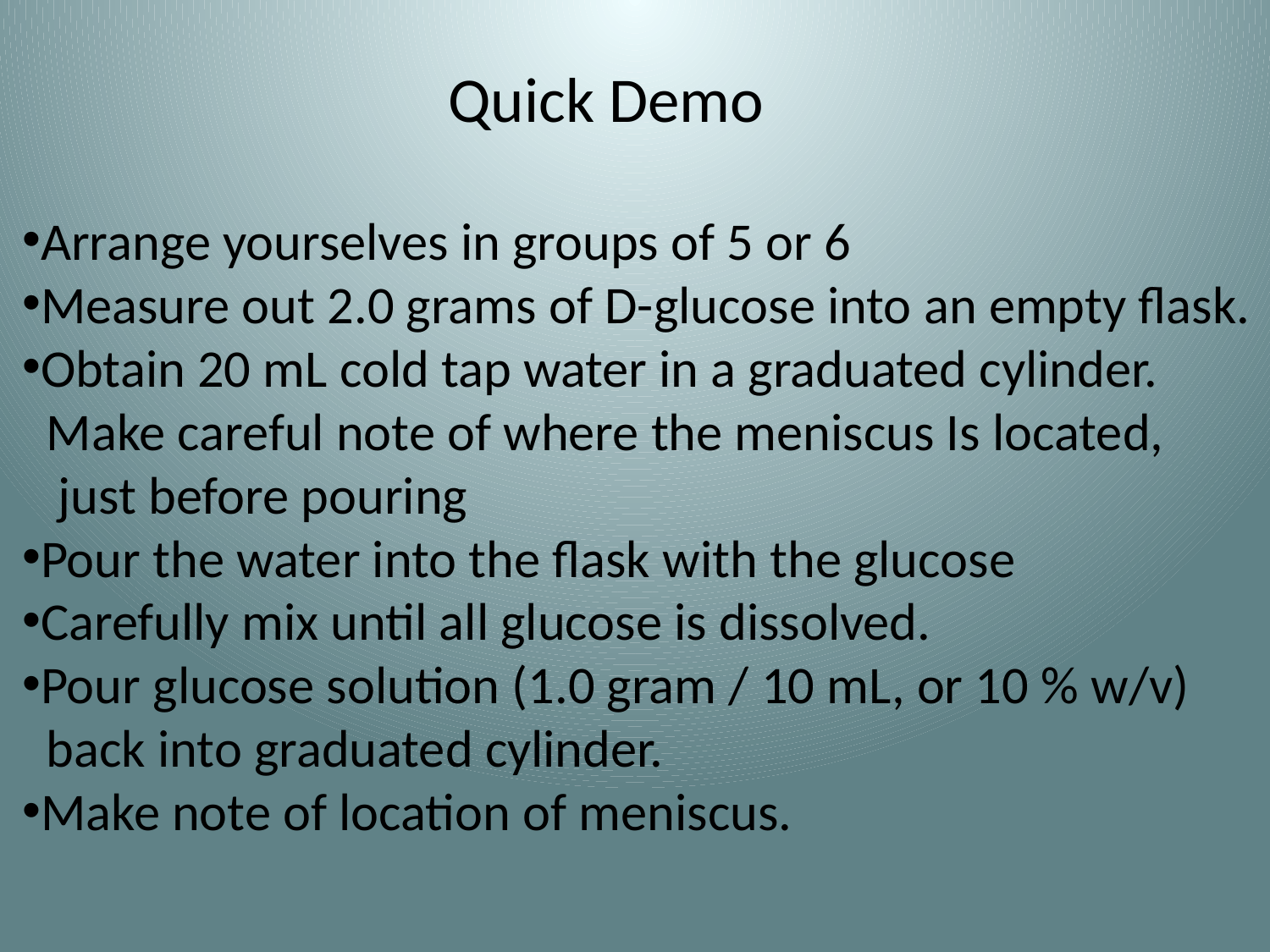

Quick Demo
Arrange yourselves in groups of 5 or 6
Measure out 2.0 grams of D-glucose into an empty flask.
Obtain 20 mL cold tap water in a graduated cylinder.
  Make careful note of where the meniscus Is located,
   just before pouring
Pour the water into the flask with the glucose
Carefully mix until all glucose is dissolved.
Pour glucose solution (1.0 gram / 10 mL, or 10 % w/v)
  back into graduated cylinder.
Make note of location of meniscus.